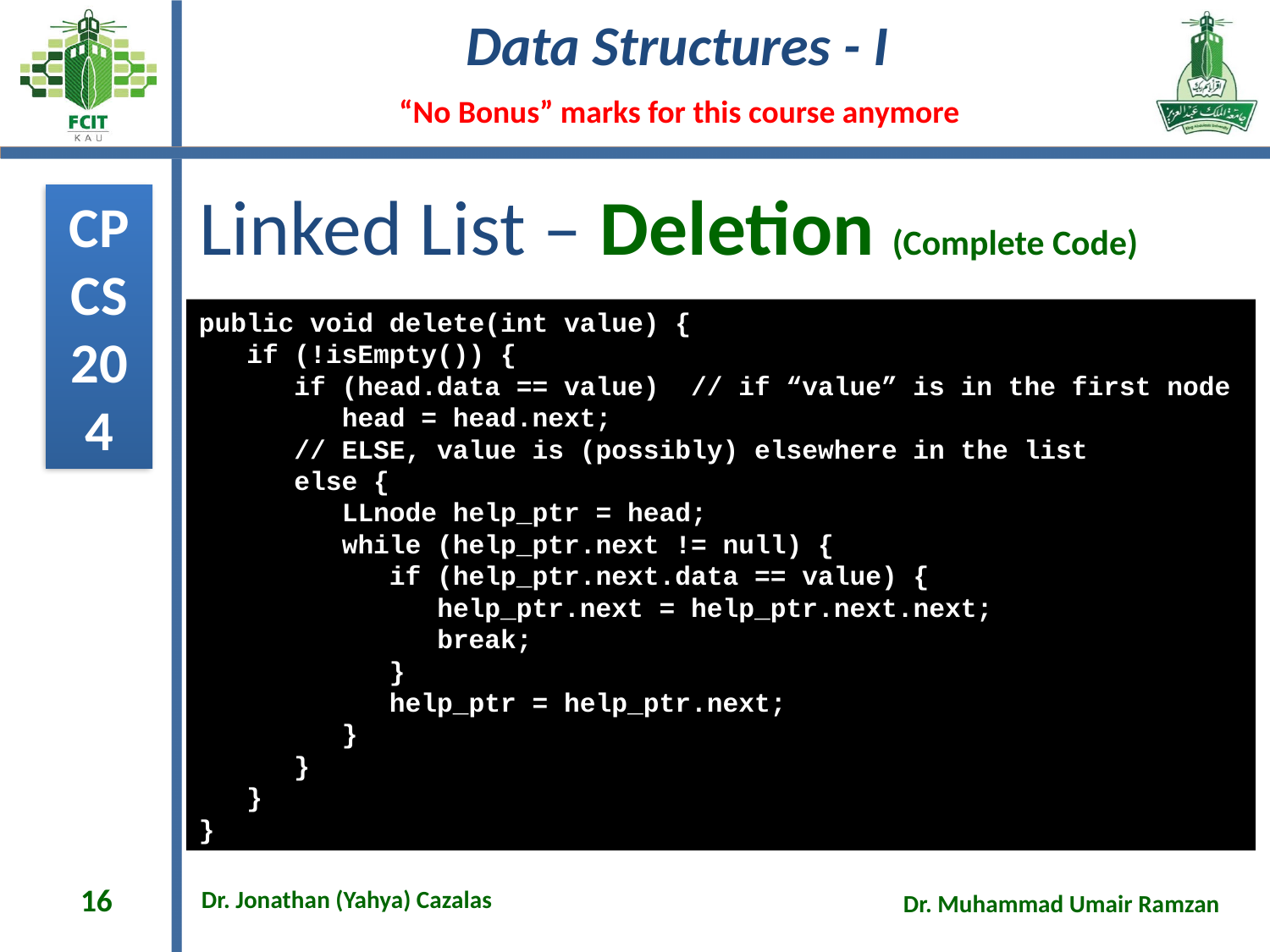

# Linked List – Deletion (Complete Code)
public void delete(int value) {
   if (!isEmpty()) {
      if (head.data == value)  // if “value” is in the first node
         head = head.next;
      // ELSE, value is (possibly) elsewhere in the list
      else {
         LLnode help_ptr = head;
         while (help_ptr.next != null) {
            if (help_ptr.next.data == value) {
               help_ptr.next = help_ptr.next.next;
               break;
            }
            help_ptr = help_ptr.next;
         }
      }
   }
}

16